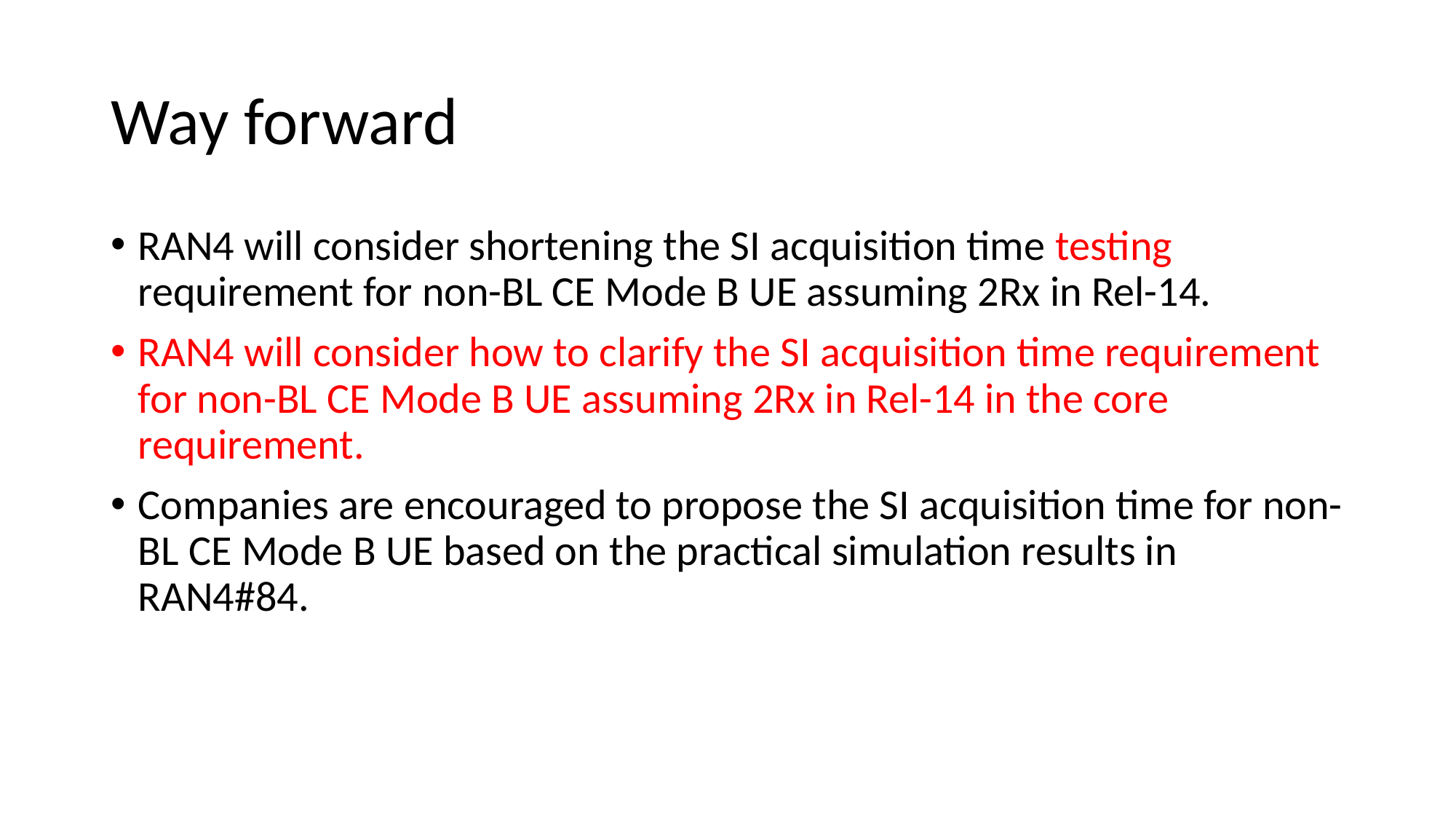

# Way forward
RAN4 will consider shortening the SI acquisition time testing requirement for non-BL CE Mode B UE assuming 2Rx in Rel-14.
RAN4 will consider how to clarify the SI acquisition time requirement for non-BL CE Mode B UE assuming 2Rx in Rel-14 in the core requirement.
Companies are encouraged to propose the SI acquisition time for non-BL CE Mode B UE based on the practical simulation results in RAN4#84.